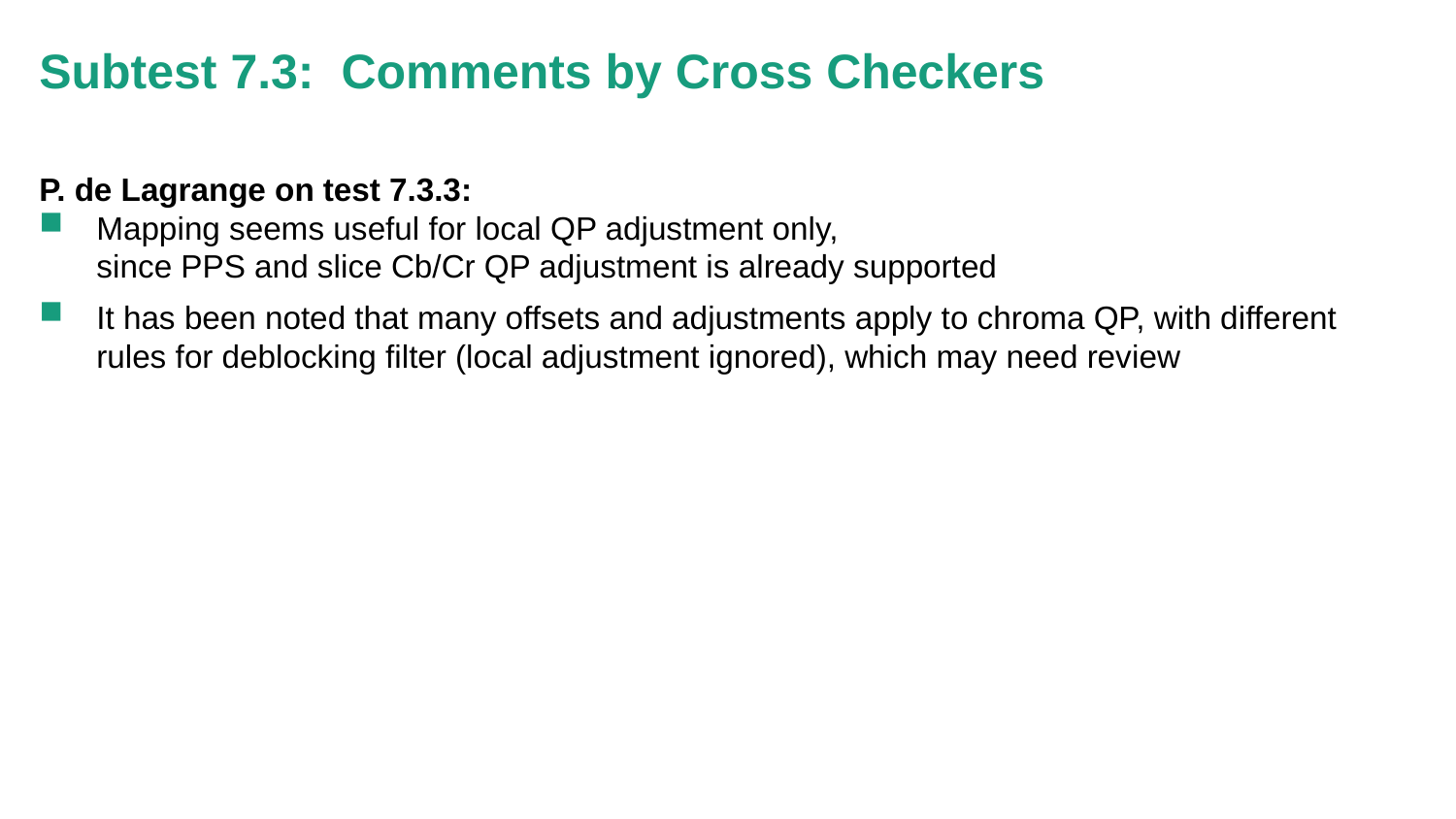

# Subtest 7.3:  Comments by Cross Checkers
P. de Lagrange on test 7.3.3:
Mapping seems useful for local QP adjustment only,
since PPS and slice Cb/Cr QP adjustment is already supported
It has been noted that many offsets and adjustments apply to chroma QP, with different rules for deblocking filter (local adjustment ignored), which may need review